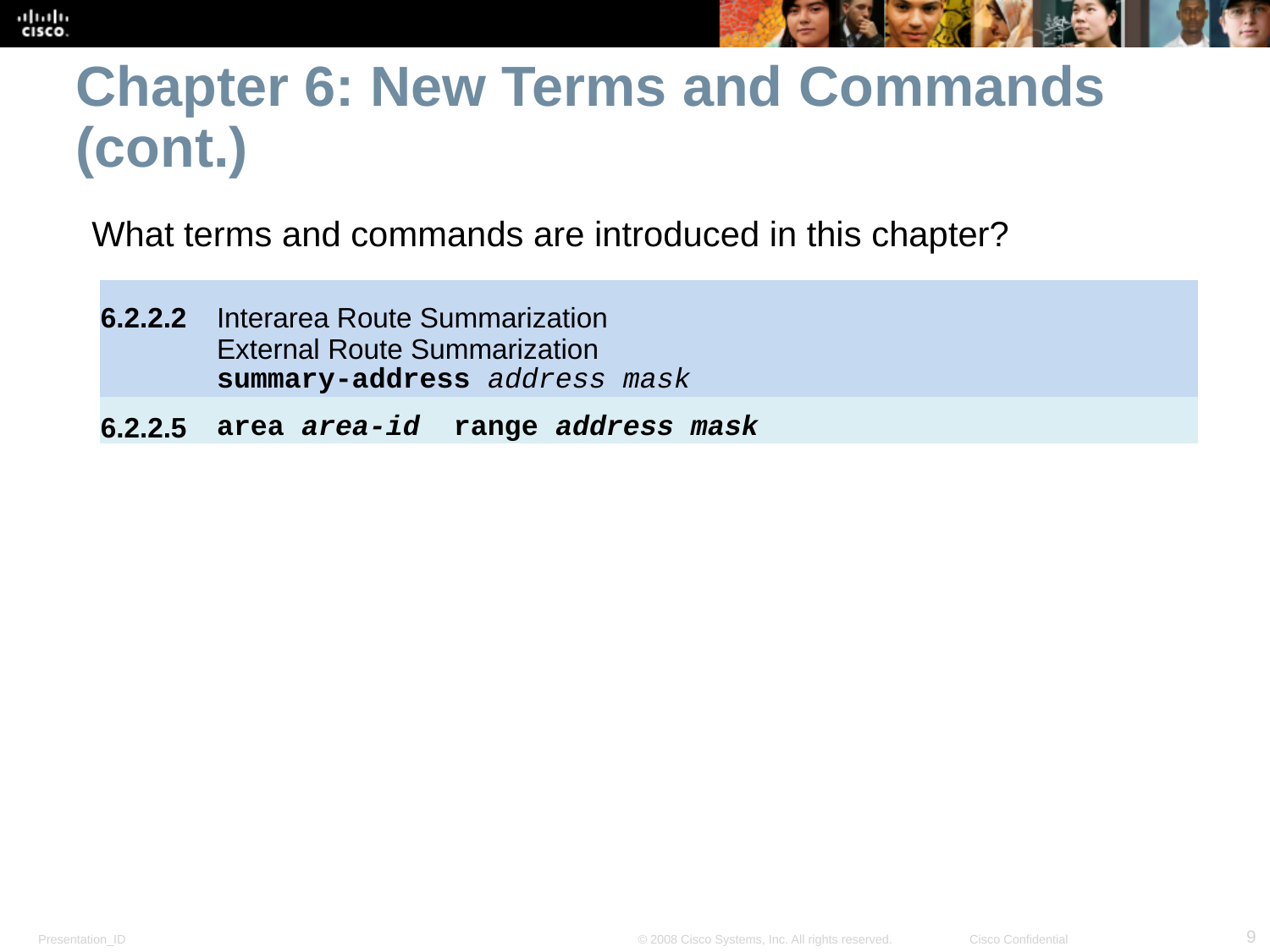

Chapter 6: New Terms and Commands (cont.)
What terms and commands are introduced in this chapter?
| 6.2.2.2 | Interarea Route Summarization External Route Summarization summary-address address mask |
| --- | --- |
| 6.2.2.5 | area area-id range address mask |